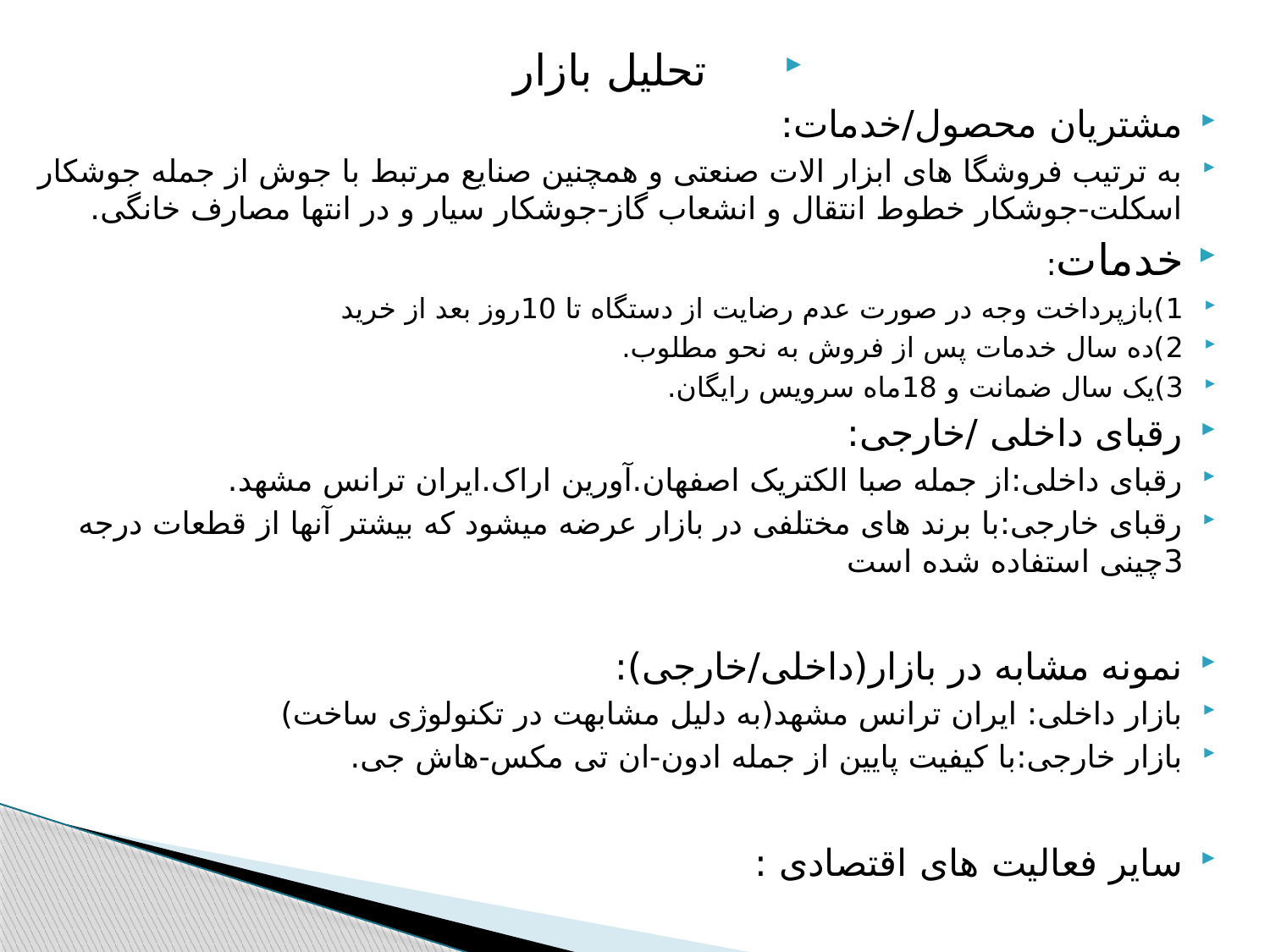

تحلیل بازار
مشتریان محصول/خدمات:
به ترتیب فروشگا های ابزار الات صنعتی و همچنین صنایع مرتبط با جوش از جمله جوشکار اسکلت-جوشکار خطوط انتقال و انشعاب گاز-جوشکار سیار و در انتها مصارف خانگی.
خدمات:
1)بازپرداخت وجه در صورت عدم رضایت از دستگاه تا 10روز بعد از خرید
2)ده سال خدمات پس از فروش به نحو مطلوب.
3)یک سال ضمانت و 18ماه سرویس رایگان.
رقبای داخلی /خارجی:
رقبای داخلی:از جمله صبا الکتریک اصفهان.آورین اراک.ایران ترانس مشهد.
رقبای خارجی:با برند های مختلفی در بازار عرضه میشود که بیشتر آنها از قطعات درجه 3چینی استفاده شده است

نمونه مشابه در بازار(داخلی/خارجی):
بازار داخلی: ایران ترانس مشهد(به دلیل مشابهت در تکنولوژی ساخت)
بازار خارجی:با کیفیت پایین از جمله ادون-ان تی مکس-هاش جی.

سایر فعالیت های اقتصادی :